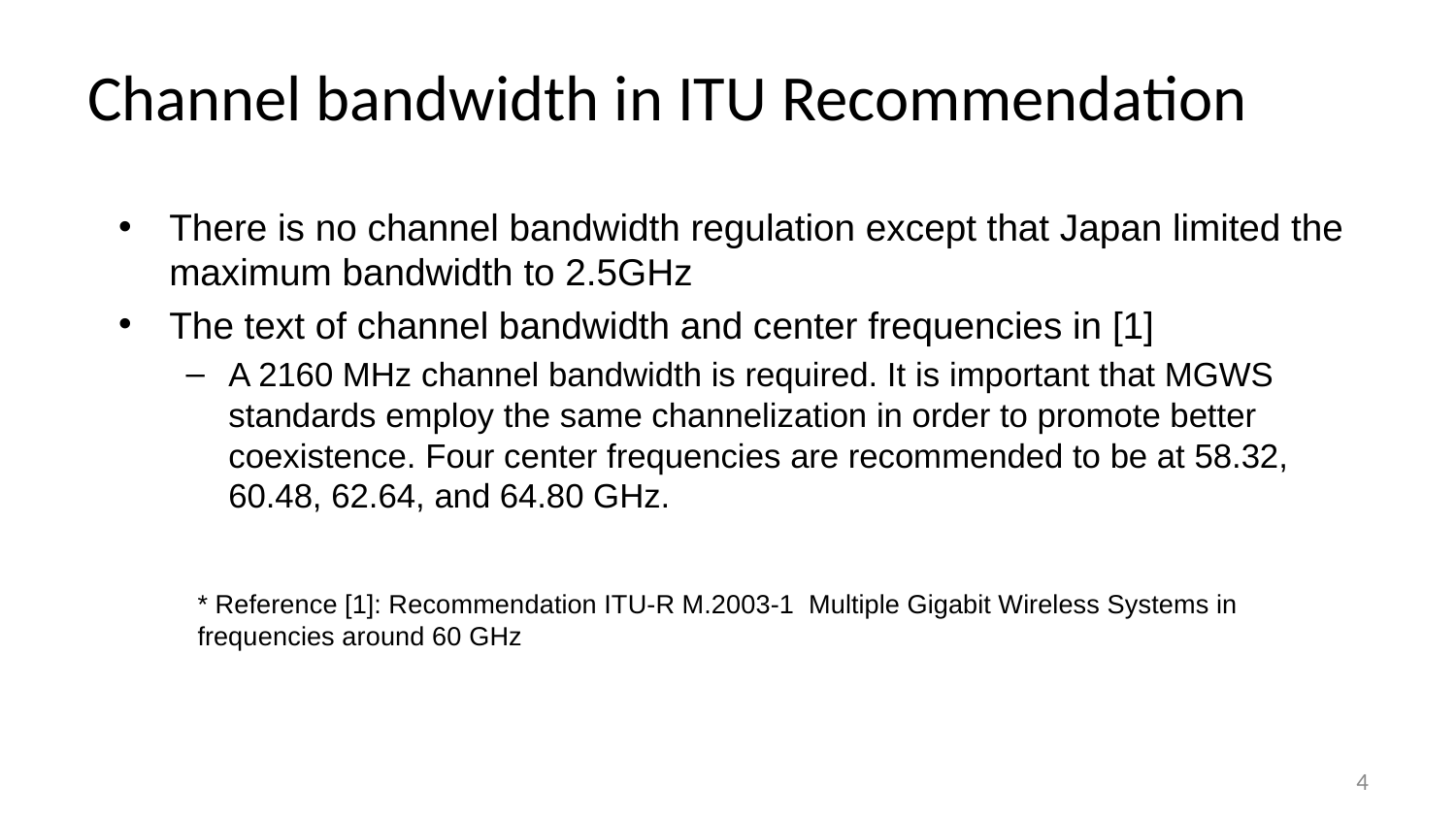

# Channel bandwidth in ITU Recommendation
There is no channel bandwidth regulation except that Japan limited the maximum bandwidth to 2.5GHz
The text of channel bandwidth and center frequencies in [1]
A 2160 MHz channel bandwidth is required. It is important that MGWS standards employ the same channelization in order to promote better coexistence. Four center frequencies are recommended to be at 58.32, 60.48, 62.64, and 64.80 GHz.

* Reference [1]: Recommendation ITU-R M.2003-1  Multiple Gigabit Wireless Systems in frequencies around 60 GHz

4